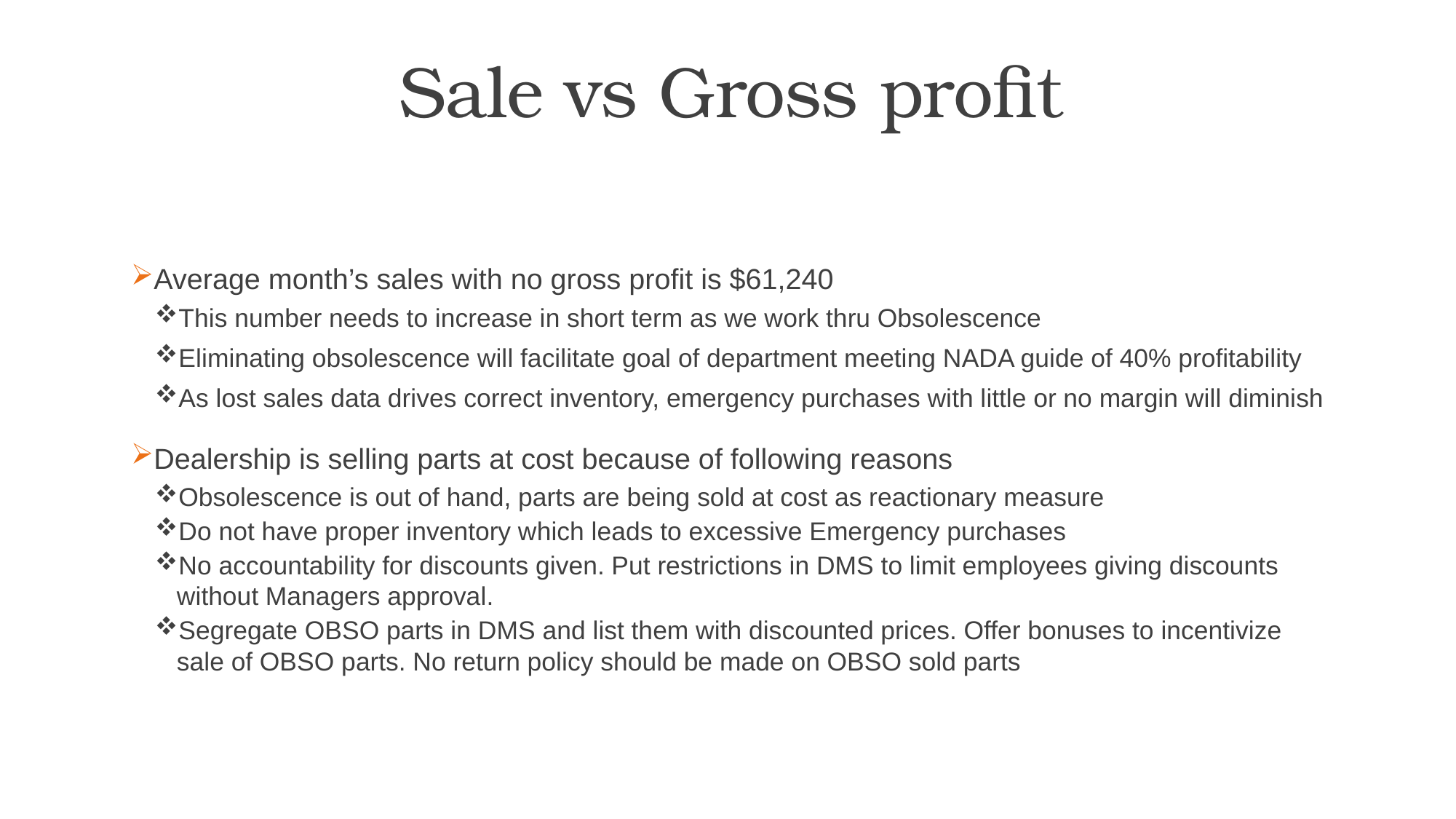

# Sale vs Gross profit
Average month’s sales with no gross profit is $61,240
This number needs to increase in short term as we work thru Obsolescence
Eliminating obsolescence will facilitate goal of department meeting NADA guide of 40% profitability
As lost sales data drives correct inventory, emergency purchases with little or no margin will diminish
Dealership is selling parts at cost because of following reasons
Obsolescence is out of hand, parts are being sold at cost as reactionary measure
Do not have proper inventory which leads to excessive Emergency purchases
No accountability for discounts given. Put restrictions in DMS to limit employees giving discounts without Managers approval.
Segregate OBSO parts in DMS and list them with discounted prices. Offer bonuses to incentivize sale of OBSO parts. No return policy should be made on OBSO sold parts